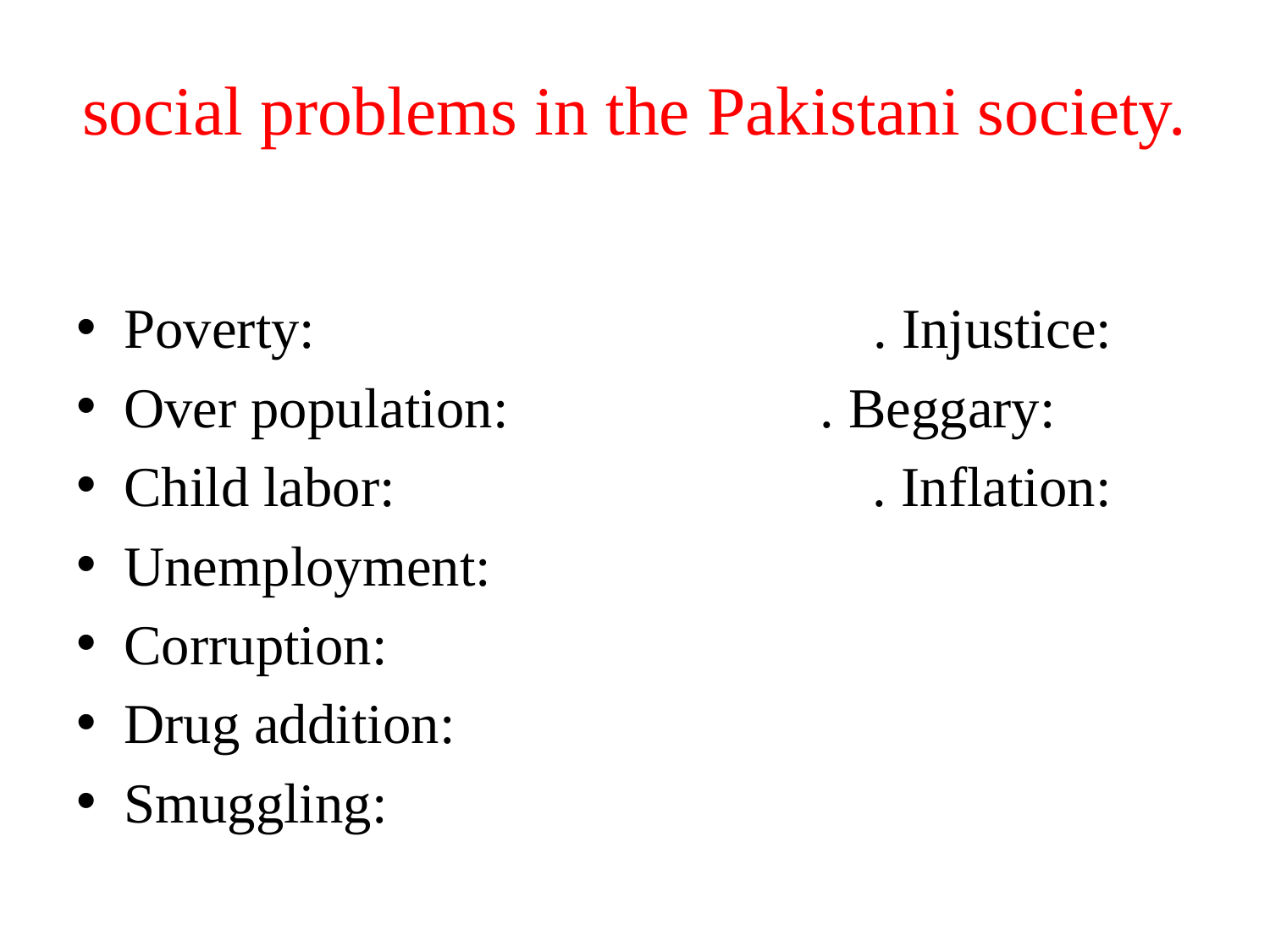

# social problems in the Pakistani society.
Poverty:	                                   . Injustice:
Over population:                      . Beggary:
Child labor:	                          . Inflation:
Unemployment:
Corruption:
Drug addition:
Smuggling: